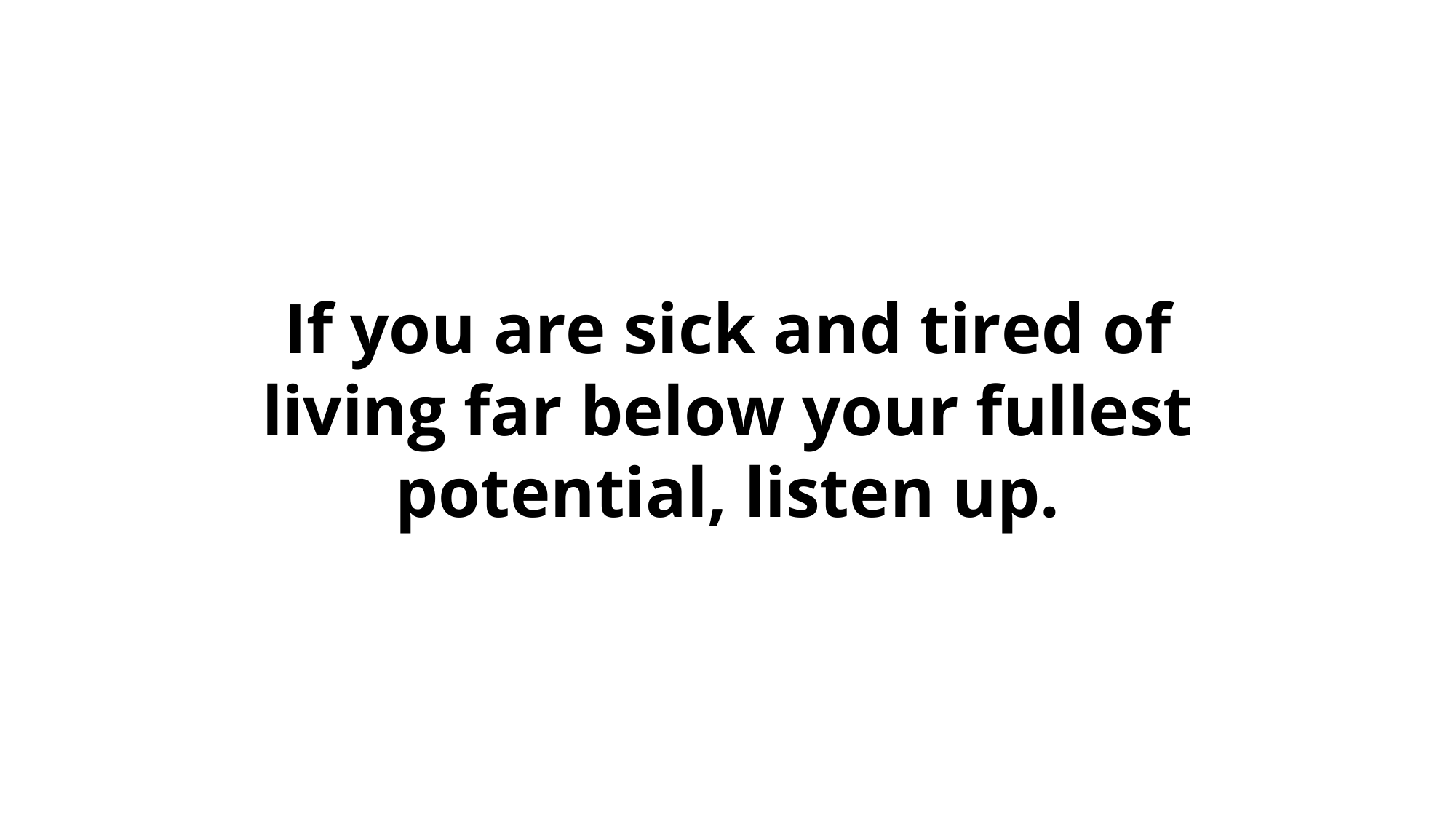

If you are sick and tired of living far below your fullest potential, listen up.